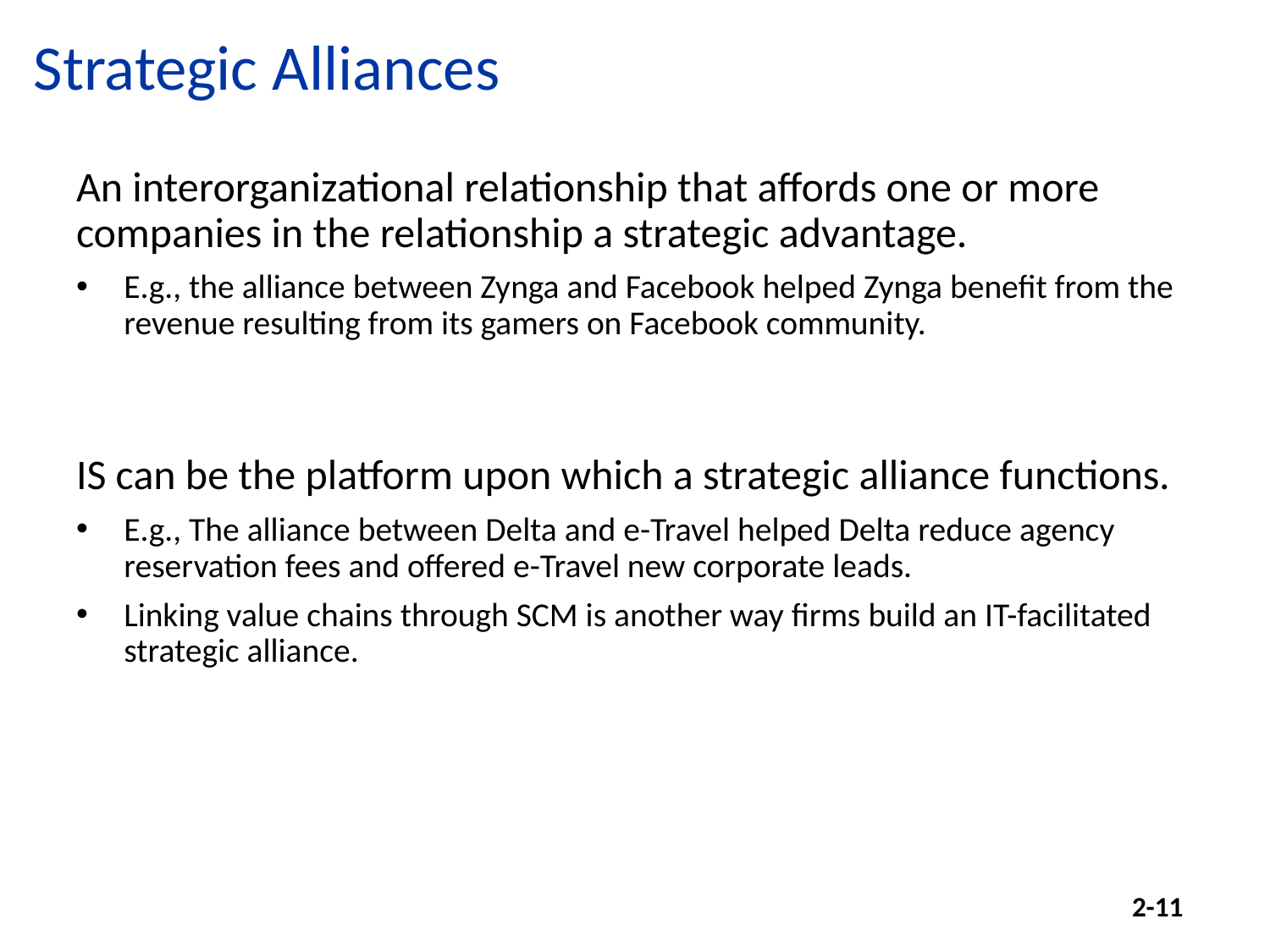

# Strategic Alliances
An interorganizational relationship that affords one or more companies in the relationship a strategic advantage.
E.g., the alliance between Zynga and Facebook helped Zynga benefit from the revenue resulting from its gamers on Facebook community.

IS can be the platform upon which a strategic alliance functions.
E.g., The alliance between Delta and e-Travel helped Delta reduce agency reservation fees and offered e-Travel new corporate leads.
Linking value chains through SCM is another way firms build an IT-facilitated strategic alliance.